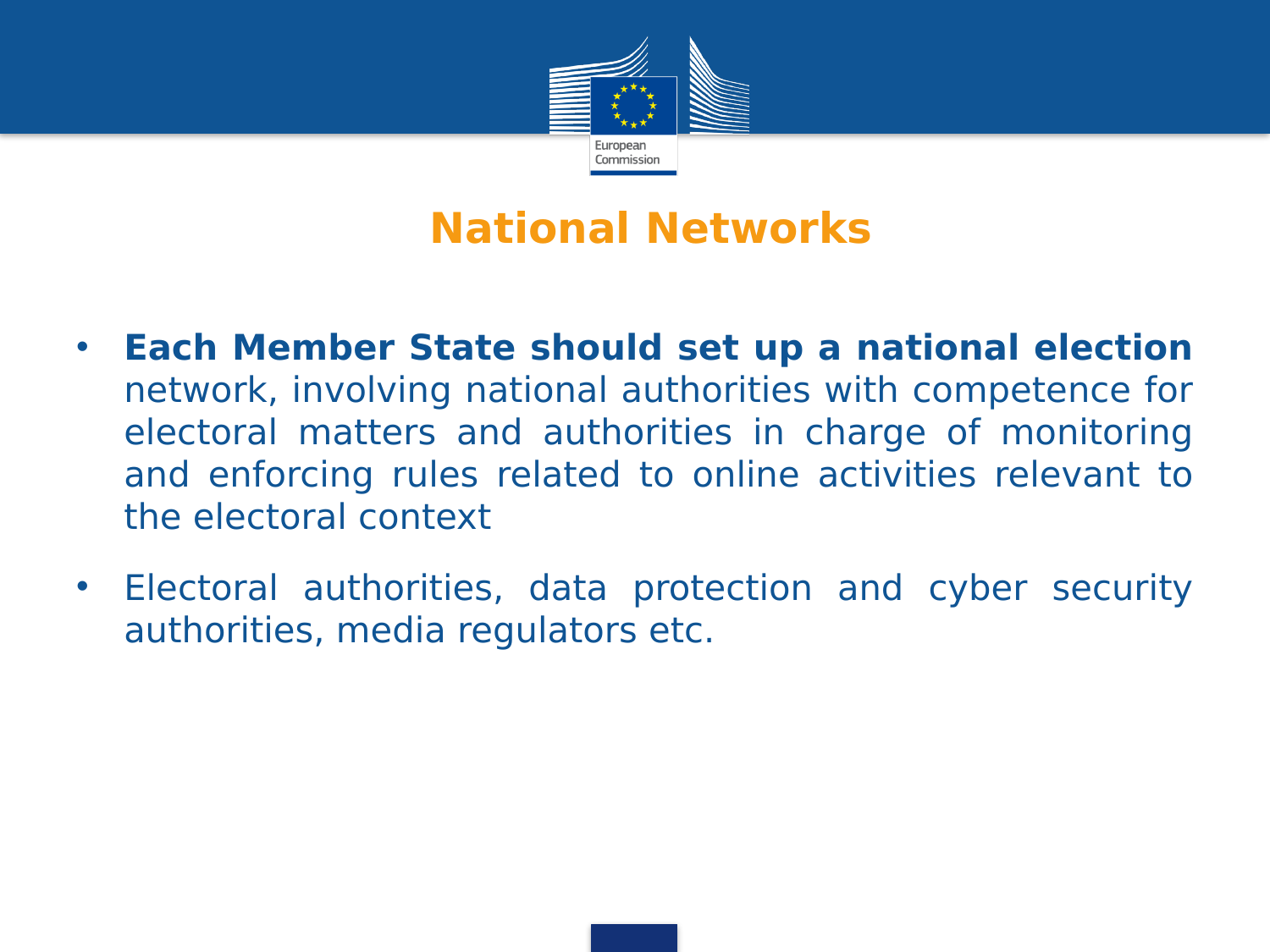

# National Networks

Each Member State should set up a national election network, involving national authorities with competence for electoral matters and authorities in charge of monitoring and enforcing rules related to online activities relevant to the electoral context
Electoral authorities, data protection and cyber security authorities, media regulators etc.